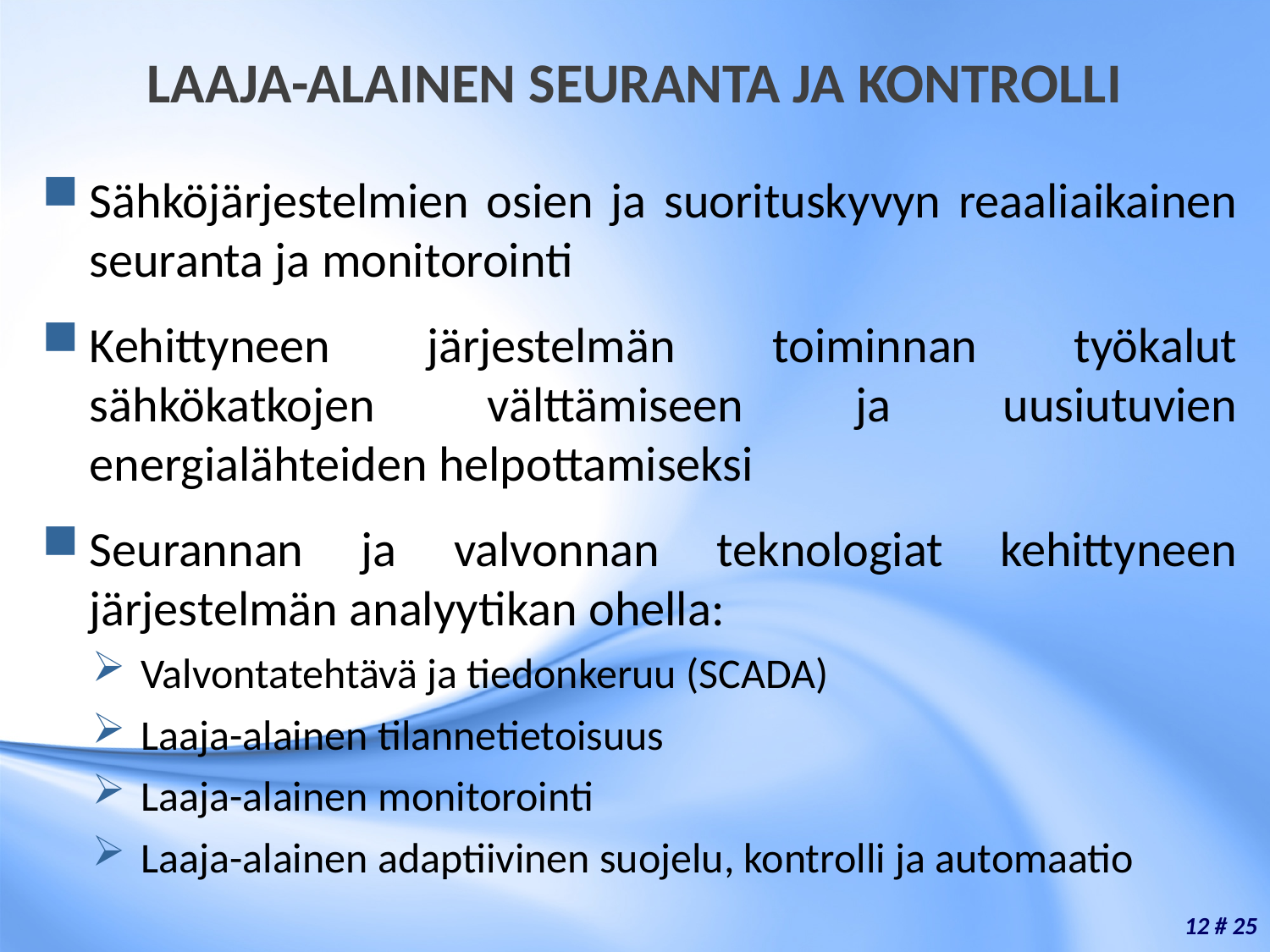

# LAAJA-ALAINEN SEURANTA JA KONTROLLI
Sähköjärjestelmien osien ja suorituskyvyn reaaliaikainen seuranta ja monitorointi
Kehittyneen järjestelmän toiminnan työkalut sähkökatkojen välttämiseen ja uusiutuvien energialähteiden helpottamiseksi
Seurannan ja valvonnan teknologiat kehittyneen järjestelmän analyytikan ohella:
Valvontatehtävä ja tiedonkeruu (SCADA)
Laaja-alainen tilannetietoisuus
Laaja-alainen monitorointi
Laaja-alainen adaptiivinen suojelu, kontrolli ja automaatio
12 # 25